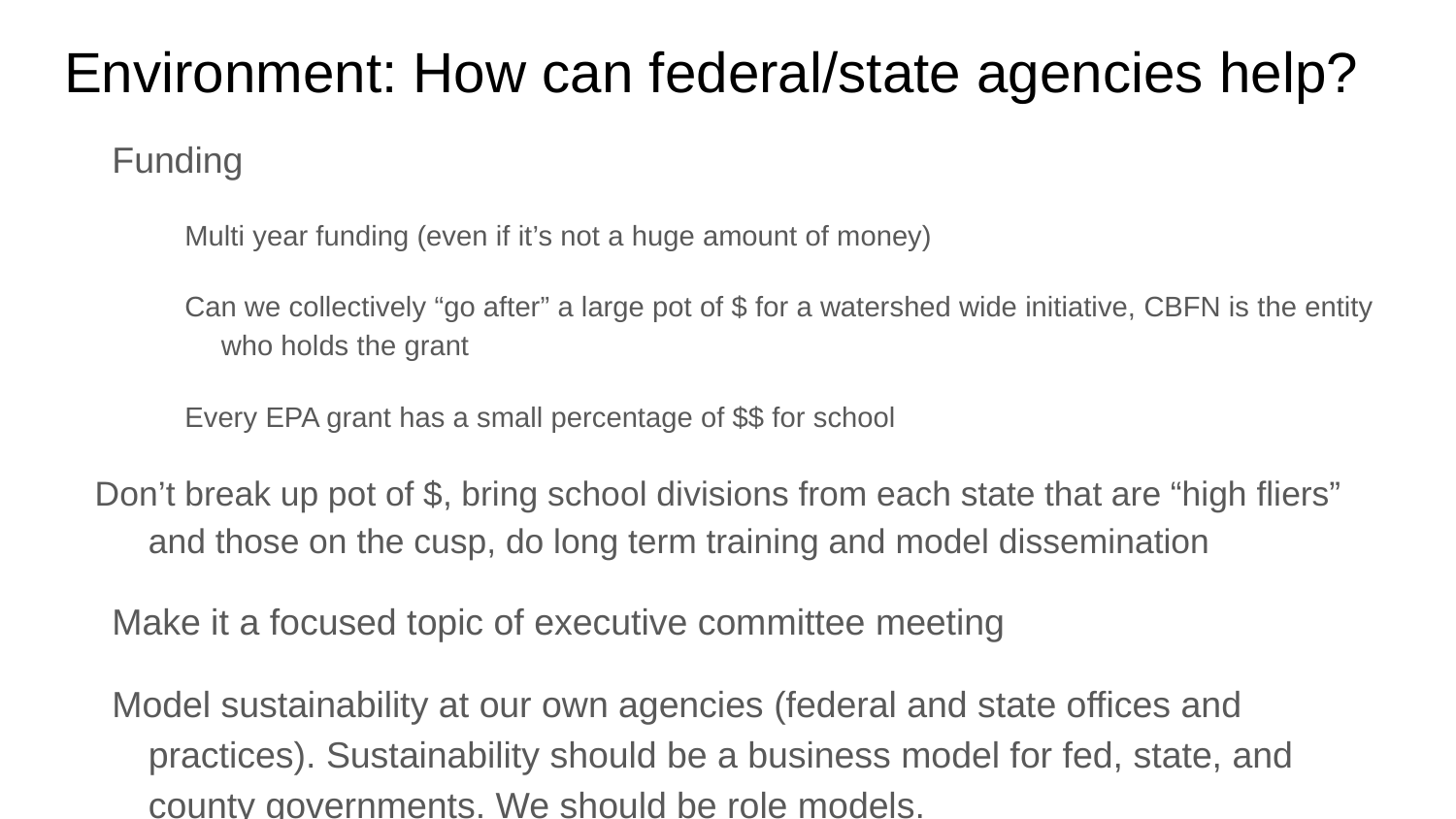

# Environment: How can federal/state agencies help?
Funding
Multi year funding (even if it’s not a huge amount of money)
Can we collectively “go after” a large pot of $ for a watershed wide initiative, CBFN is the entity who holds the grant
Every EPA grant has a small percentage of $$ for school
Don’t break up pot of $, bring school divisions from each state that are “high fliers” and those on the cusp, do long term training and model dissemination
Make it a focused topic of executive committee meeting
Model sustainability at our own agencies (federal and state offices and practices). Sustainability should be a business model for fed, state, and county governments. We should be role models.
US Department of Education should continue to administer the GRS program and be at the table.  Continue to engage USED to participate in workgroup